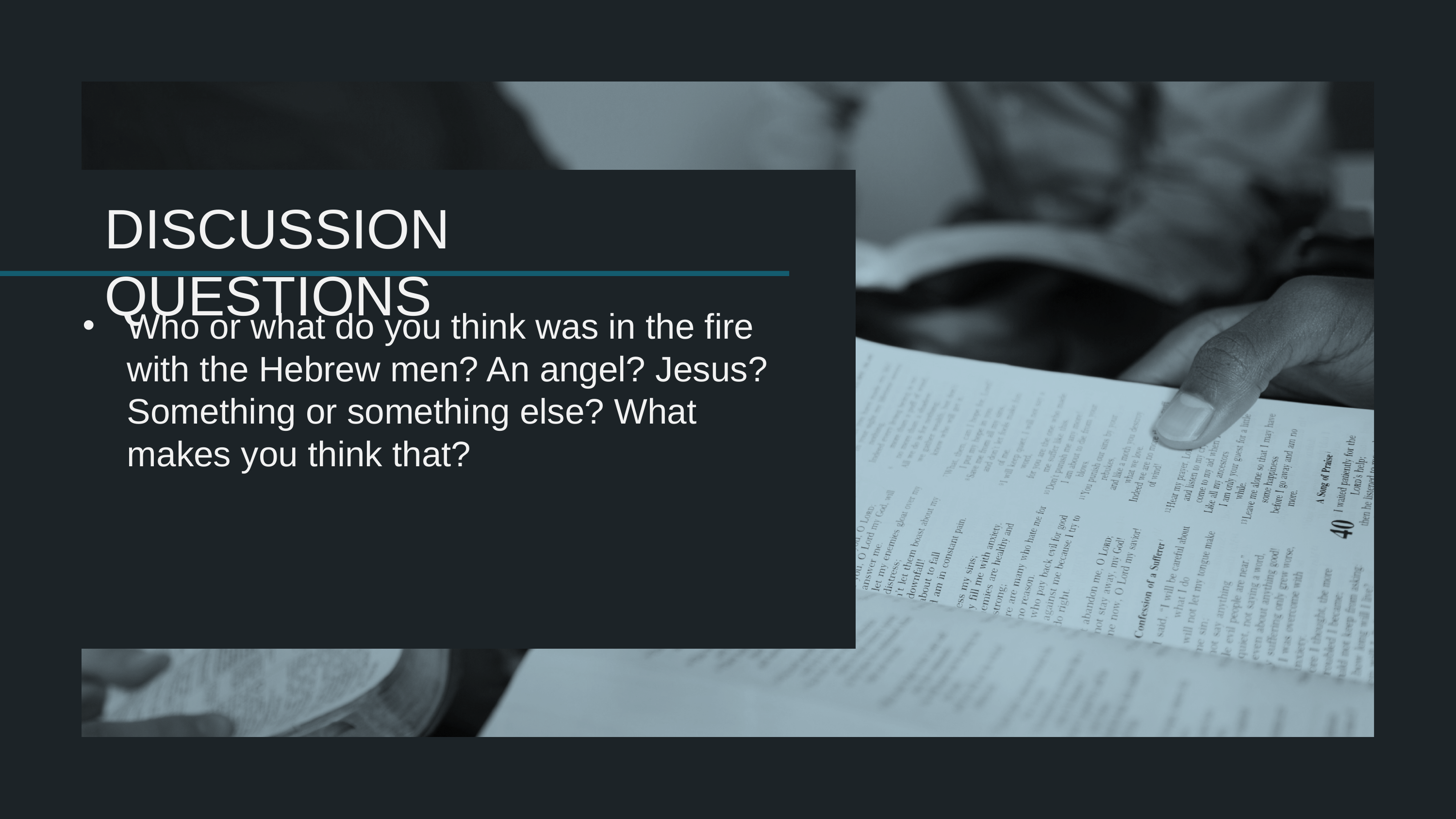

Who or what do you think was in the fire with the Hebrew men? An angel? Jesus? Something or something else? What makes you think that?